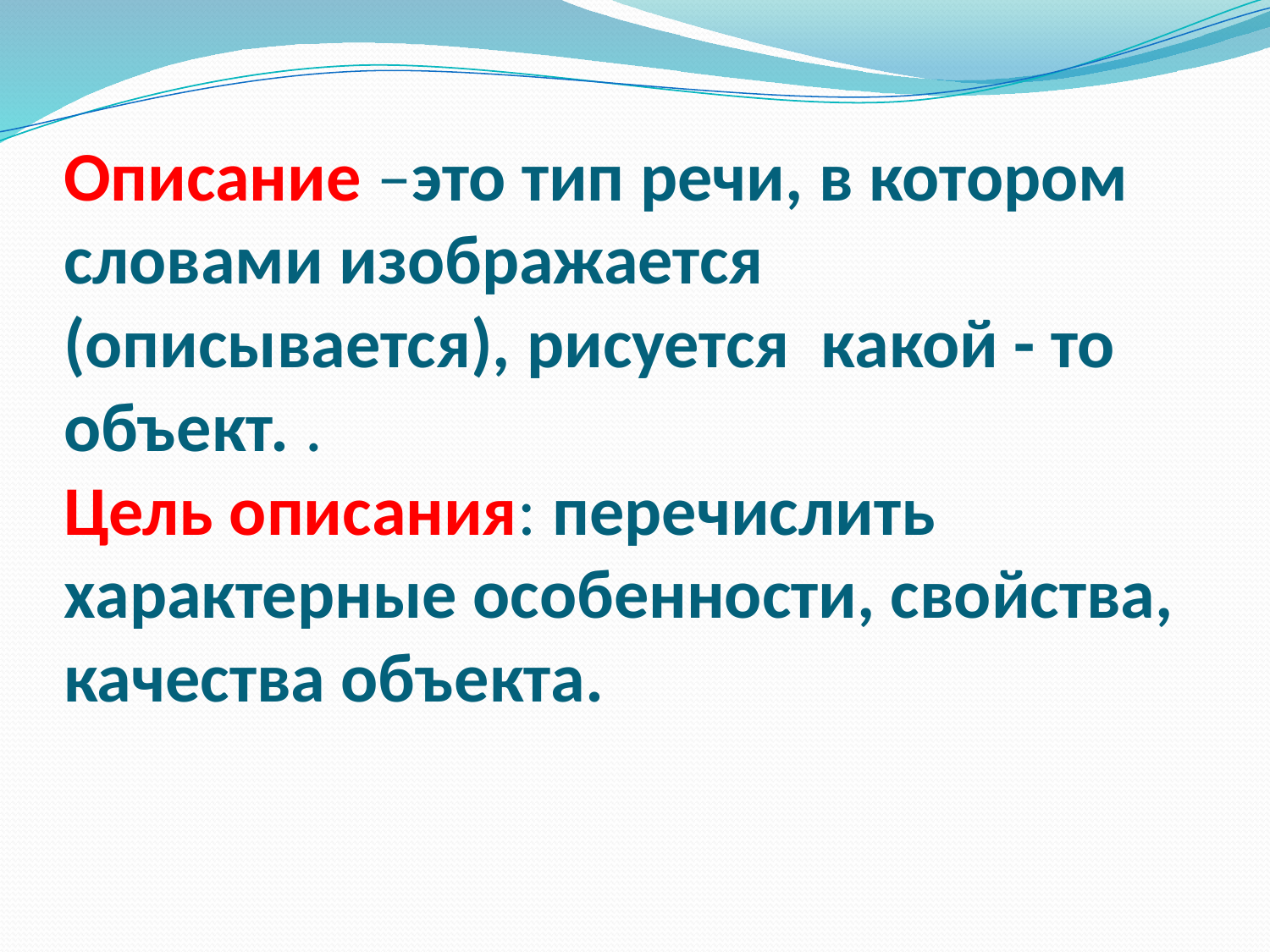

# Описание –это тип речи, в котором словами изображается (описывается), рисуется  какой - то   объект. . Цель описания: перечислить характерные особенности, свойства, качества объекта.